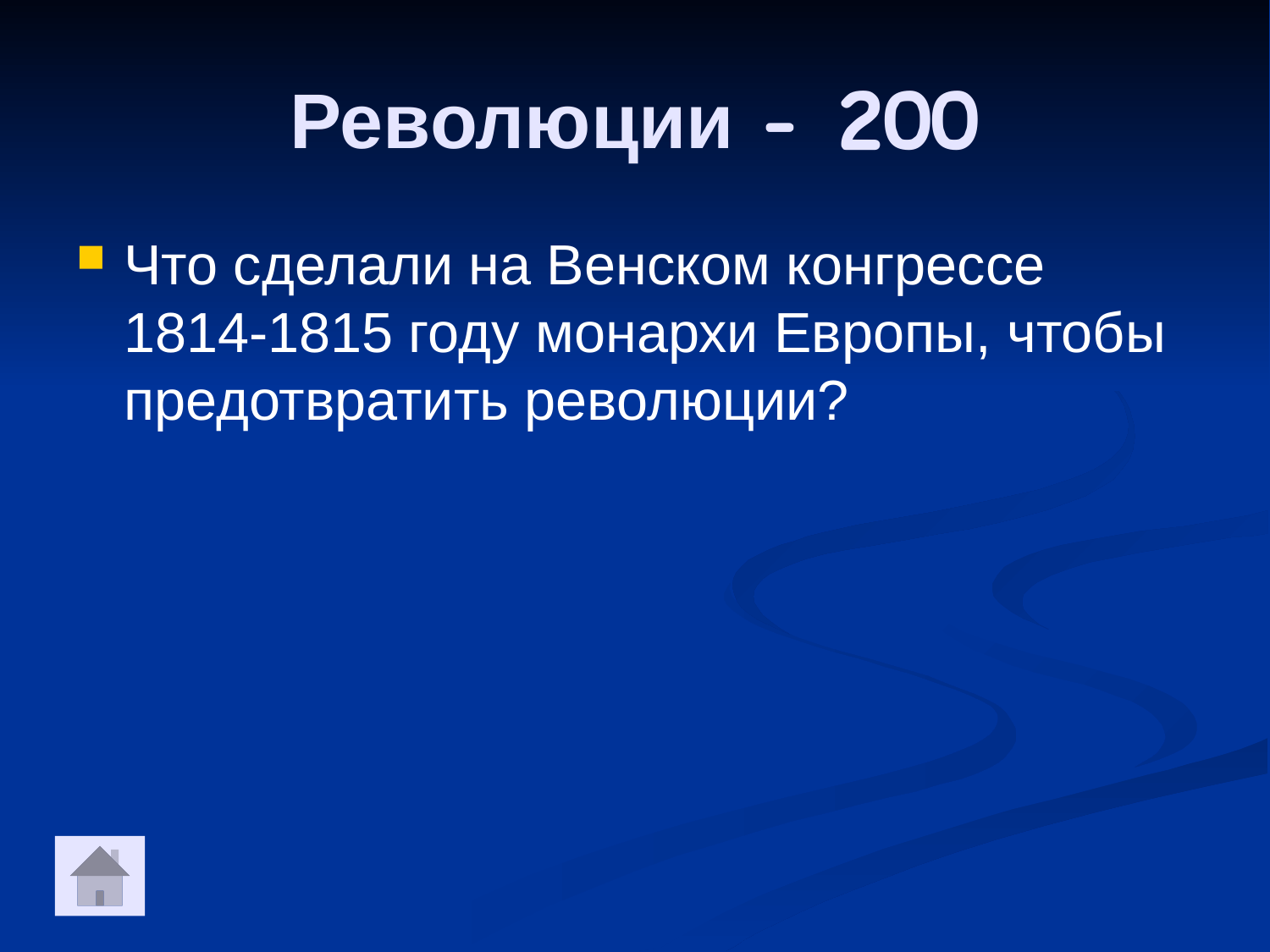

Революции - 200
Что сделали на Венском конгрессе 1814-1815 году монархи Европы, чтобы предотвратить революции?